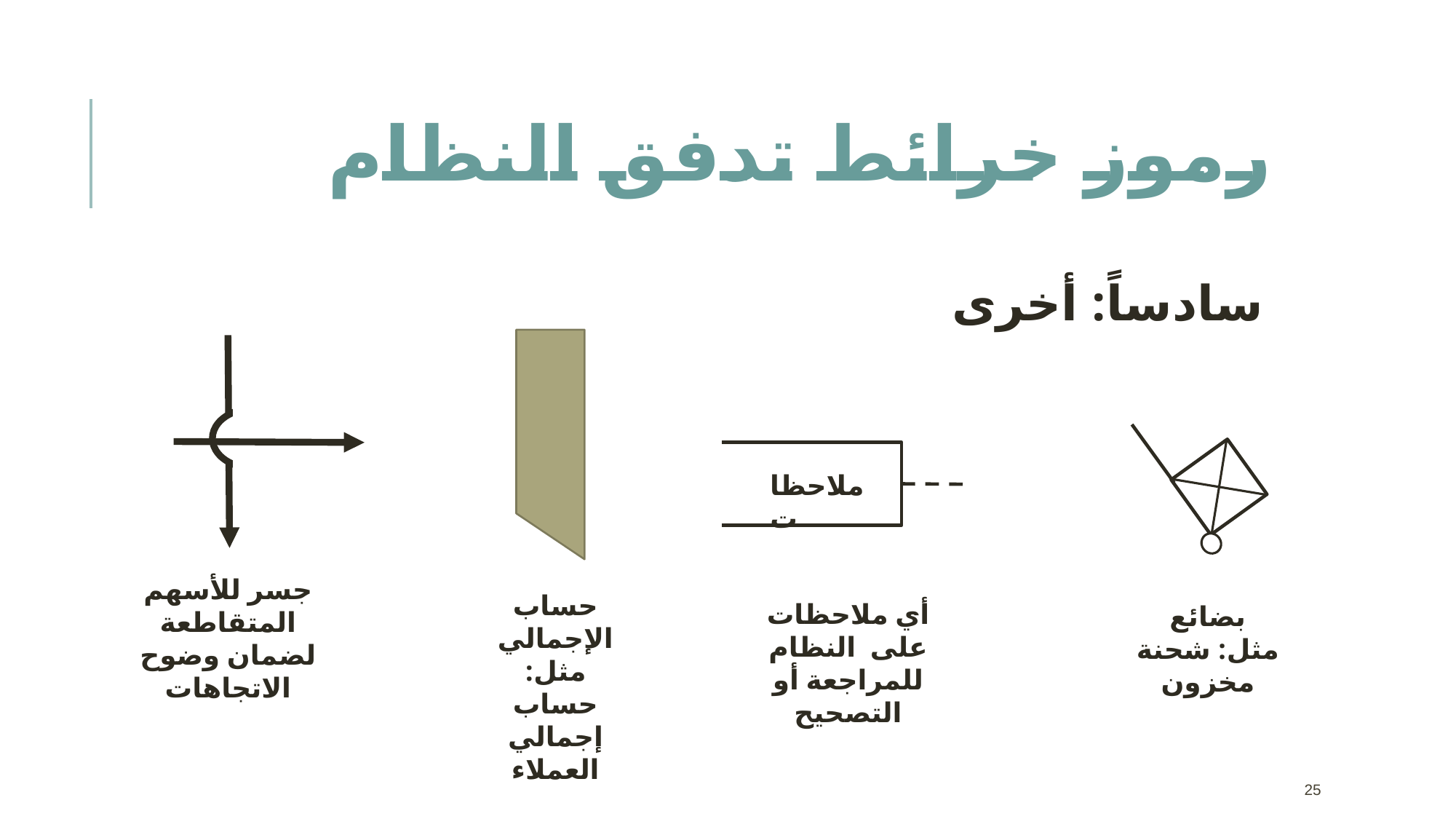

# رموز خرائط تدفق النظام
سادساً: أخرى

ملاحظات
جسر للأسهم المتقاطعة
لضمان وضوح الاتجاهات
حساب الإجمالي
مثل: حساب إجمالي العملاء
أي ملاحظات على  النظام للمراجعة أو التصحيح
بضائع
مثل: شحنة مخزون
25